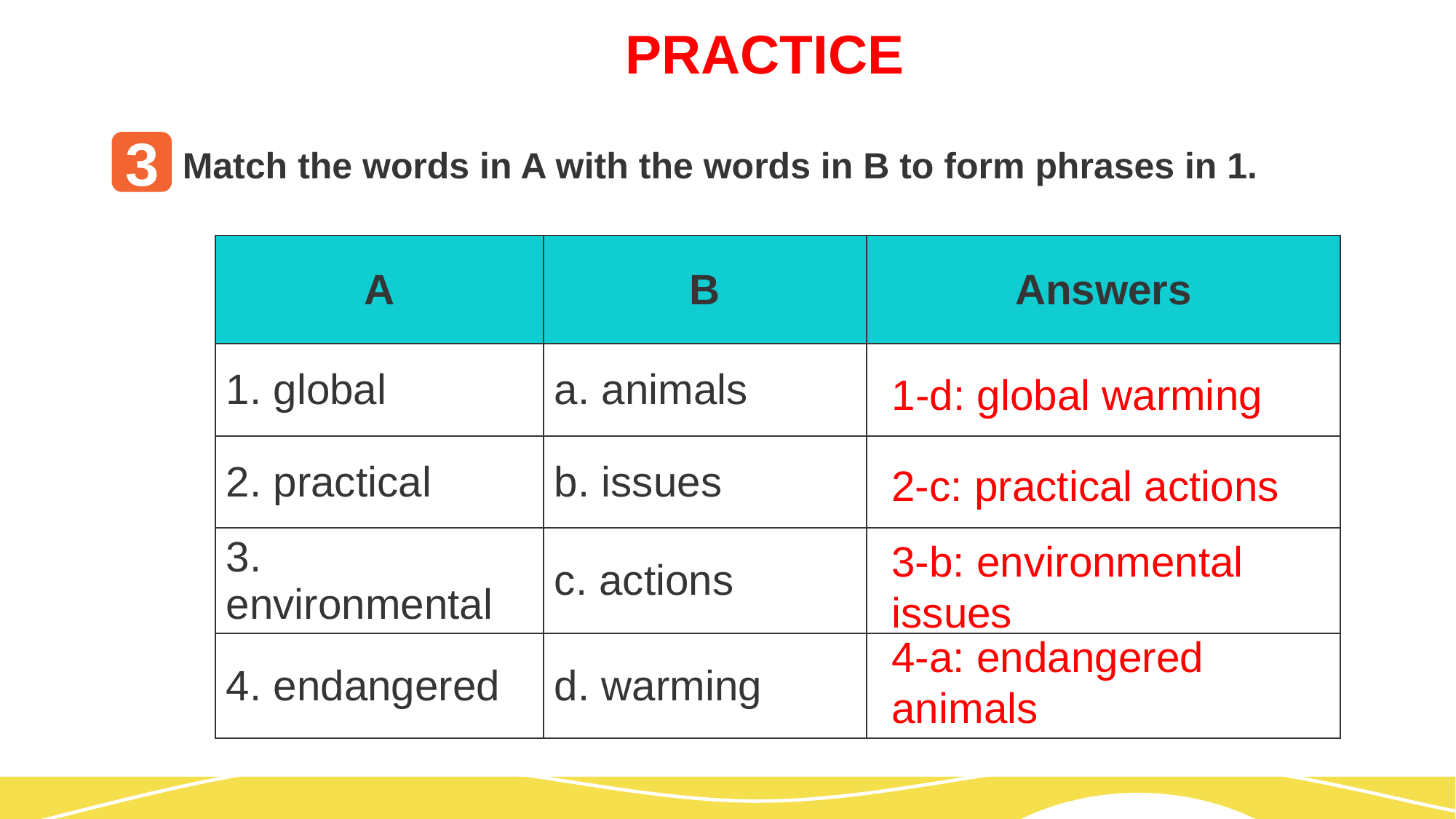

PRACTICE
3

Match the words in A with the words in B to form phrases in 1.
| A | B | Answers |
| --- | --- | --- |
| 1. global | a. animals |  |
| 2. practical | b. issues |  |
| 3. environmental | c. actions |  |
| 4. endangered | d. warming |  |
1-d: global warming
2-c: practical actions
3-b: environmental issues
4-a: endangered animals